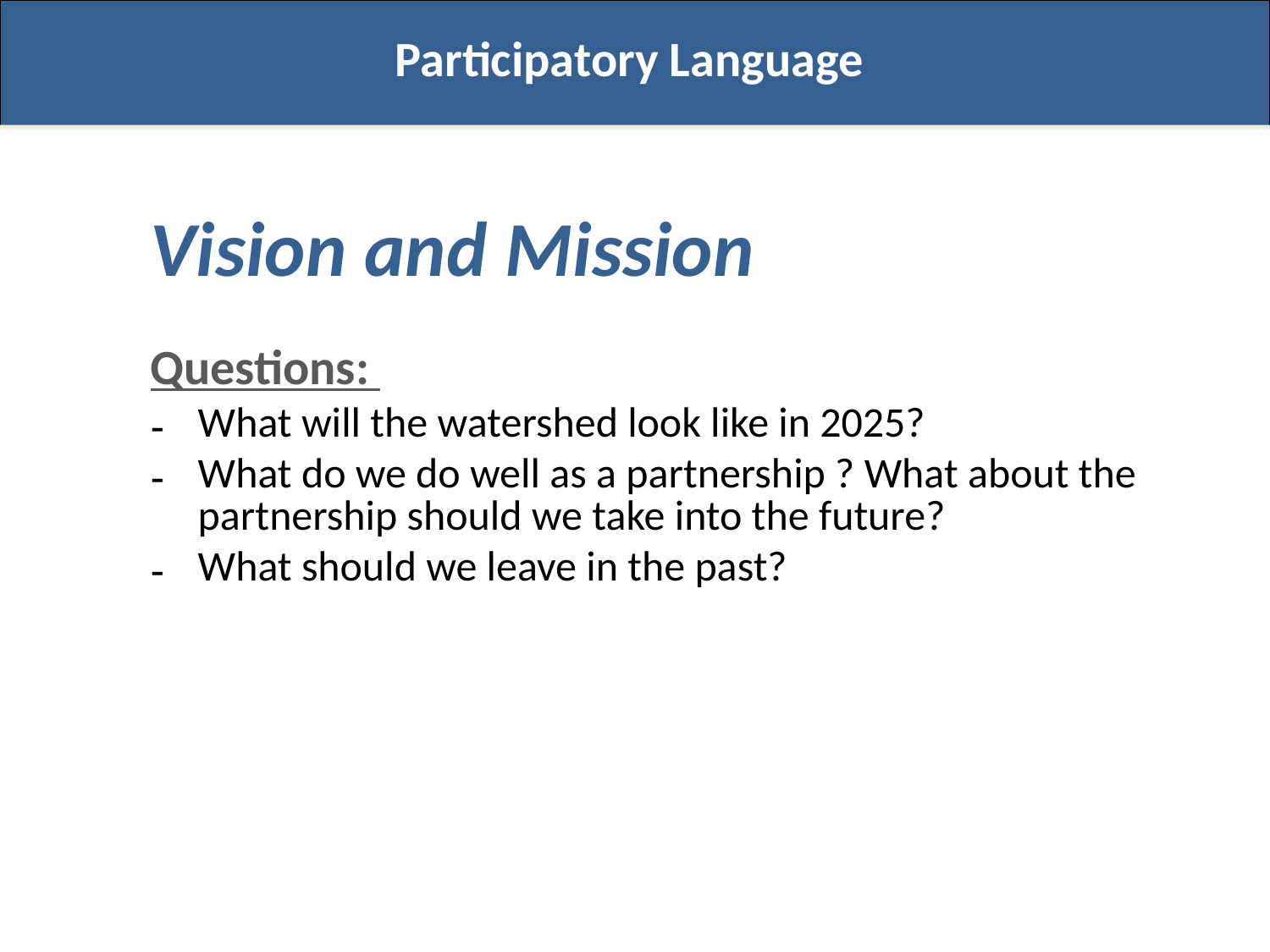

Participatory Language
Vision and Mission

Questions:
What will the watershed look like in 2025?
What do we do well as a partnership ? What about the partnership should we take into the future?
What should we leave in the past?